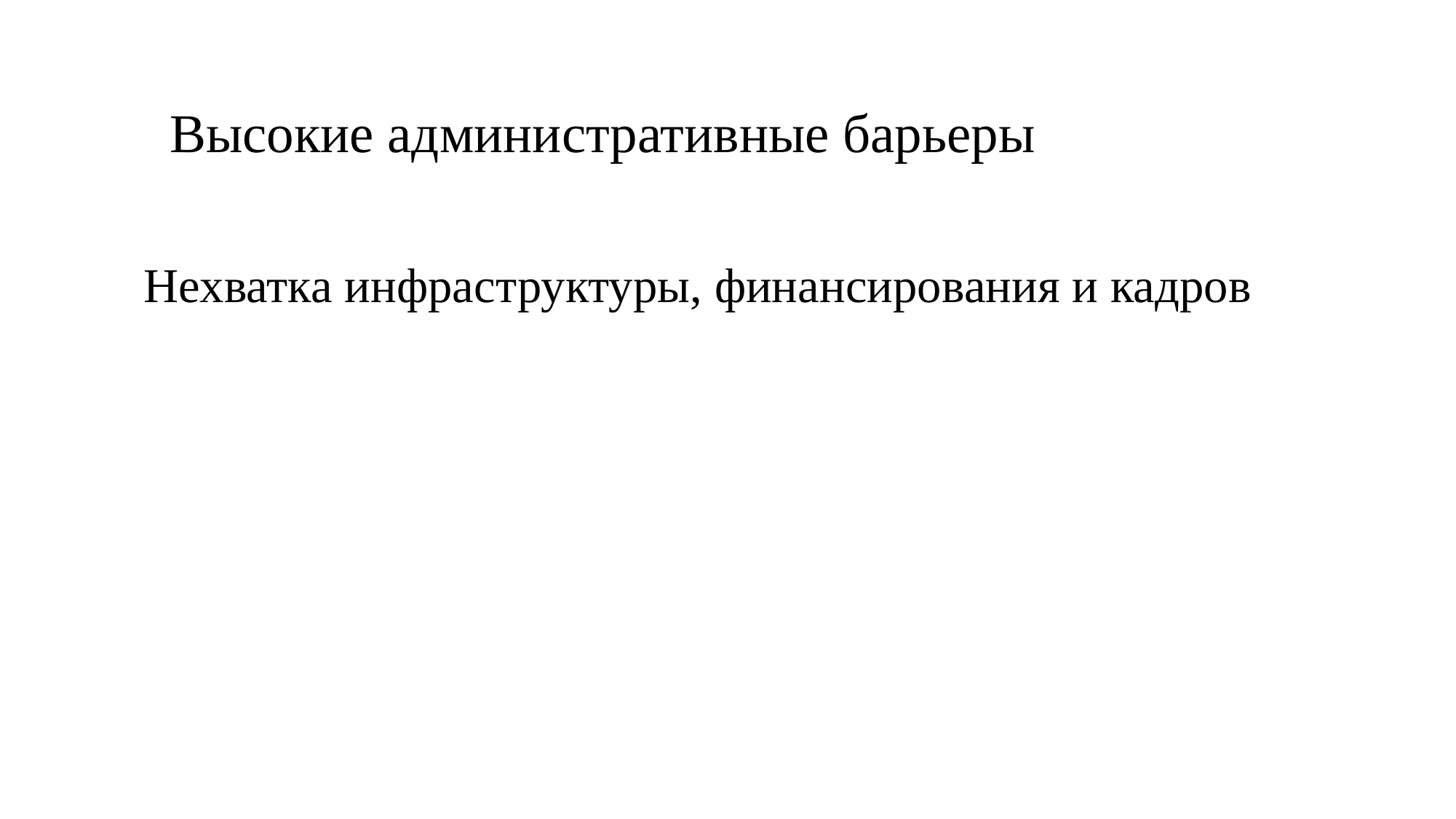

Высокие административные барьеры
Нехватка инфраструктуры, финансирования и кадров